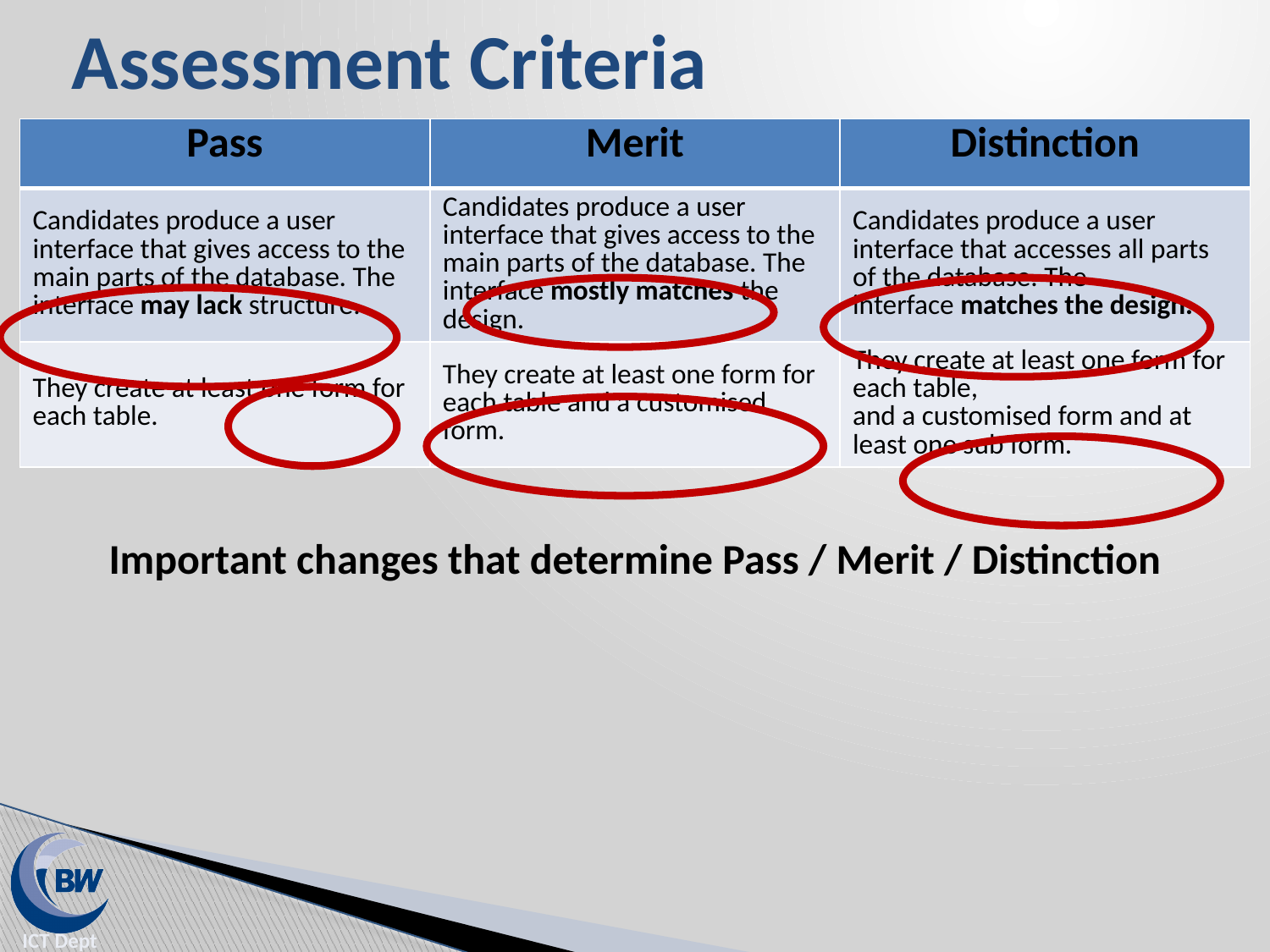

# Assessment Criteria
| Pass | Merit | Distinction |
| --- | --- | --- |
| Candidates produce a user interface that gives access to the main parts of the database. The interface may lack structure. | Candidates produce a user interface that gives access to the main parts of the database. The interface mostly matches the design. | Candidates produce a user interface that accesses all parts of the database. The interface matches the design. |
| They create at least one form for each table. | They create at least one form for each table and a customised form. | They create at least one form for each table, and a customised form and at least one sub form. |

Important changes that determine Pass / Merit / Distinction